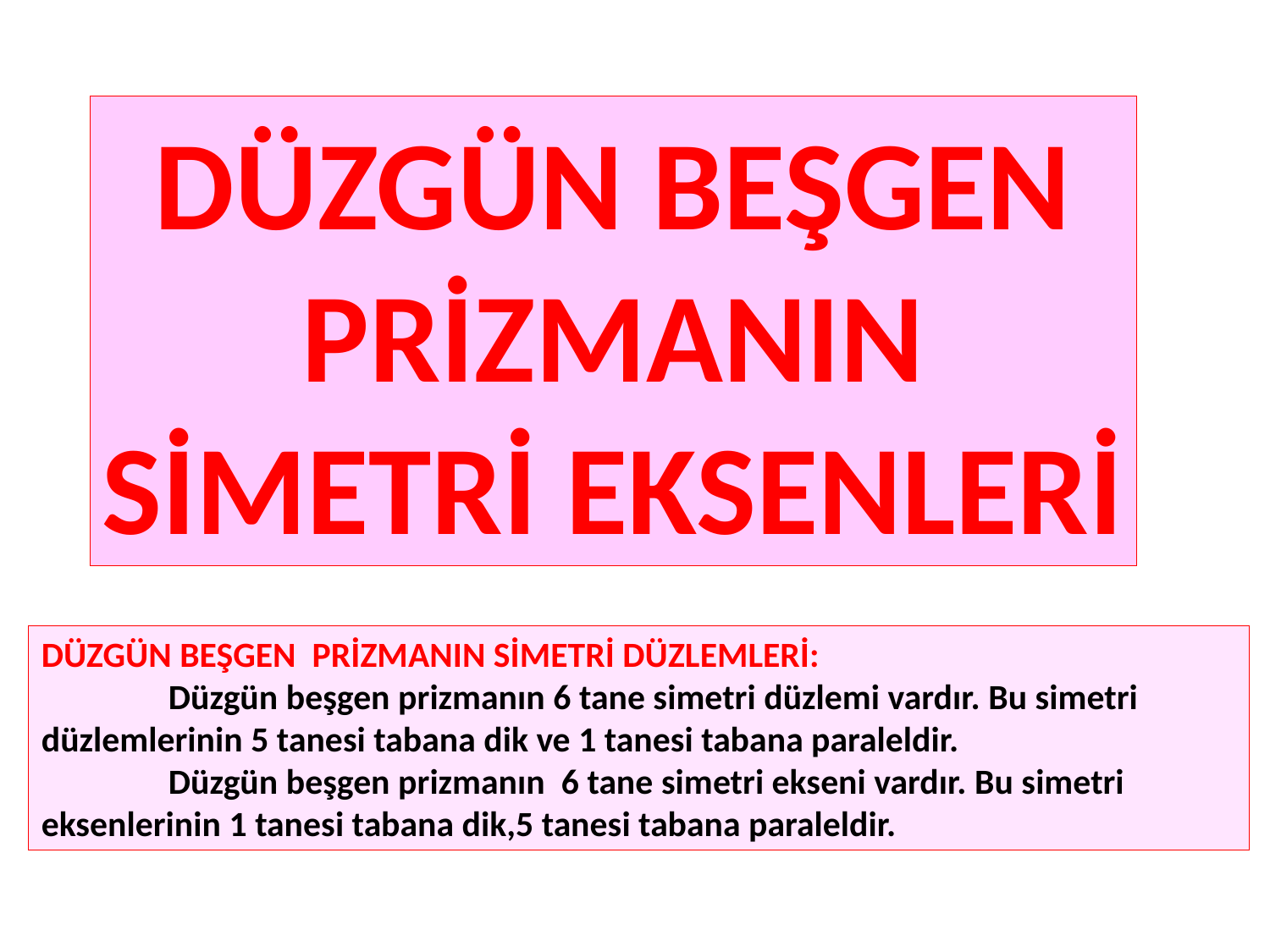

DÜZGÜN BEŞGEN
 PRİZMANIN
SİMETRİ EKSENLERİ
DÜZGÜN BEŞGEN  PRİZMANIN SİMETRİ DÜZLEMLERİ:
        	Düzgün beşgen prizmanın 6 tane simetri düzlemi vardır. Bu simetri düzlemlerinin 5 tanesi tabana dik ve 1 tanesi tabana paraleldir.
	Düzgün beşgen prizmanın  6 tane simetri ekseni vardır. Bu simetri eksenlerinin 1 tanesi tabana dik,5 tanesi tabana paraleldir.